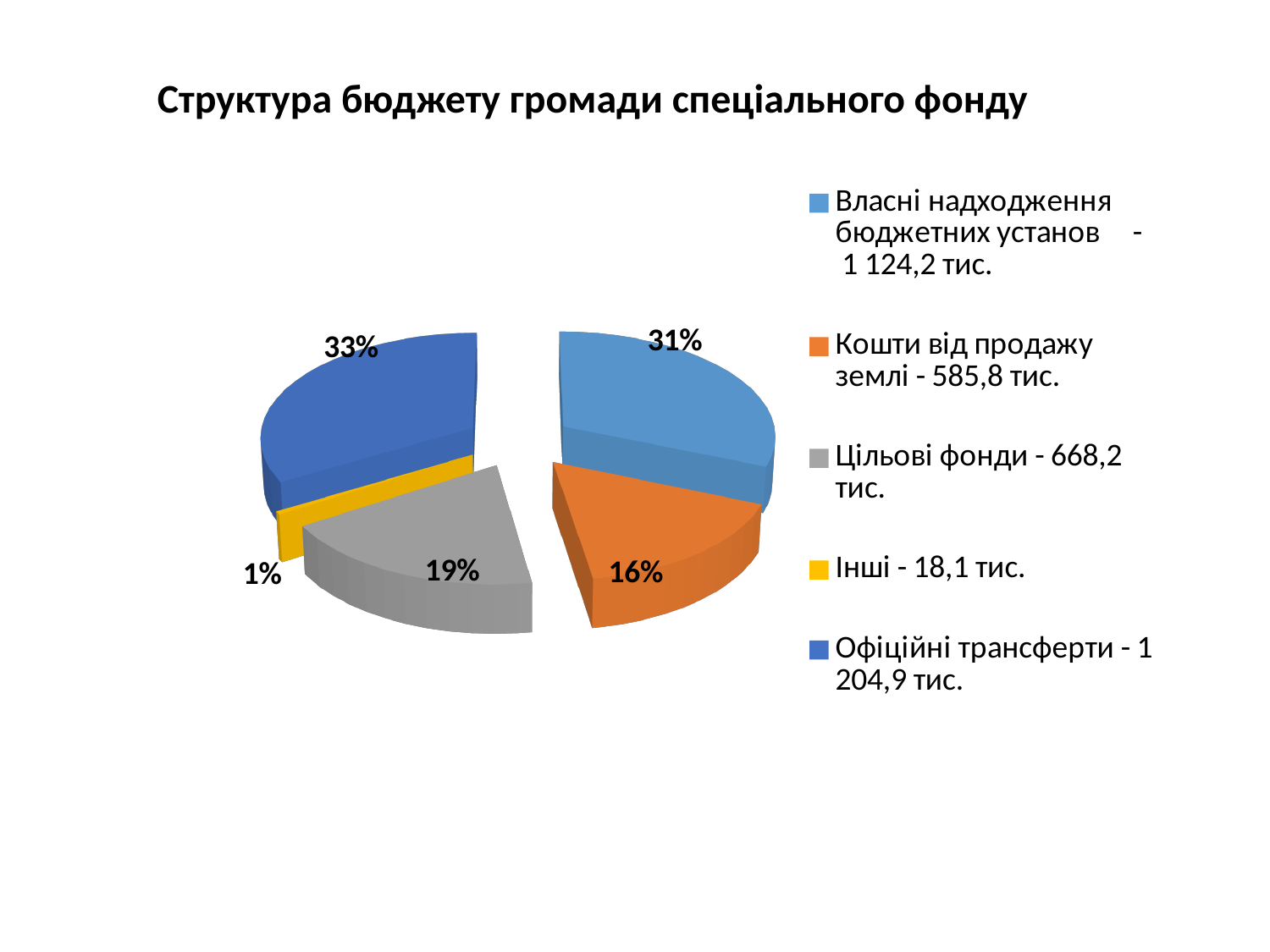

Структура бюджету громади спеціального фонду

[unsupported chart]